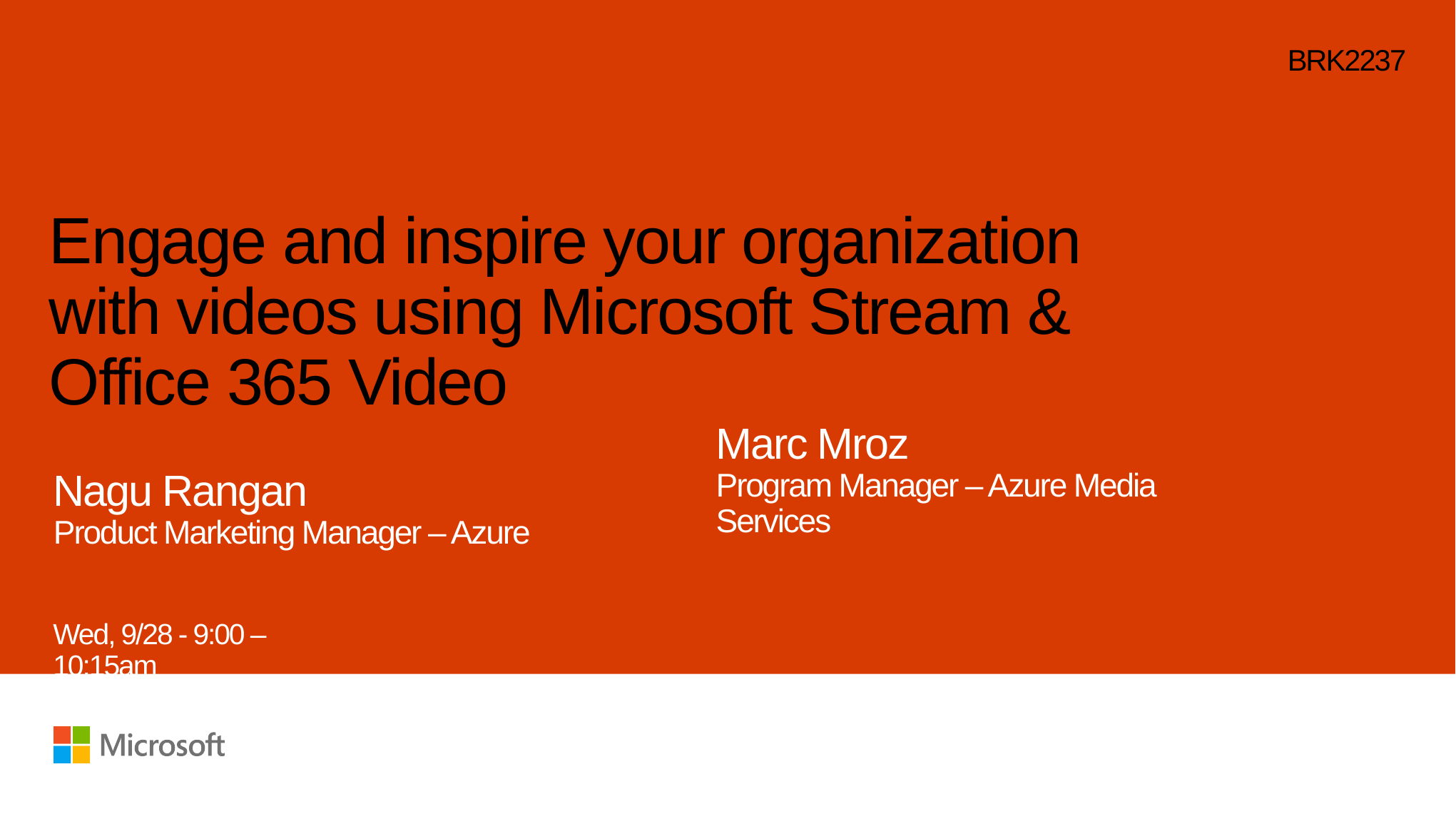

BRK2237
# Engage and inspire your organization with videos using Microsoft Stream & Office 365 Video
Marc Mroz
Program Manager – Azure Media Services
Nagu Rangan
Product Marketing Manager – Azure
Wed, 9/28 - 9:00 – 10:15am
1